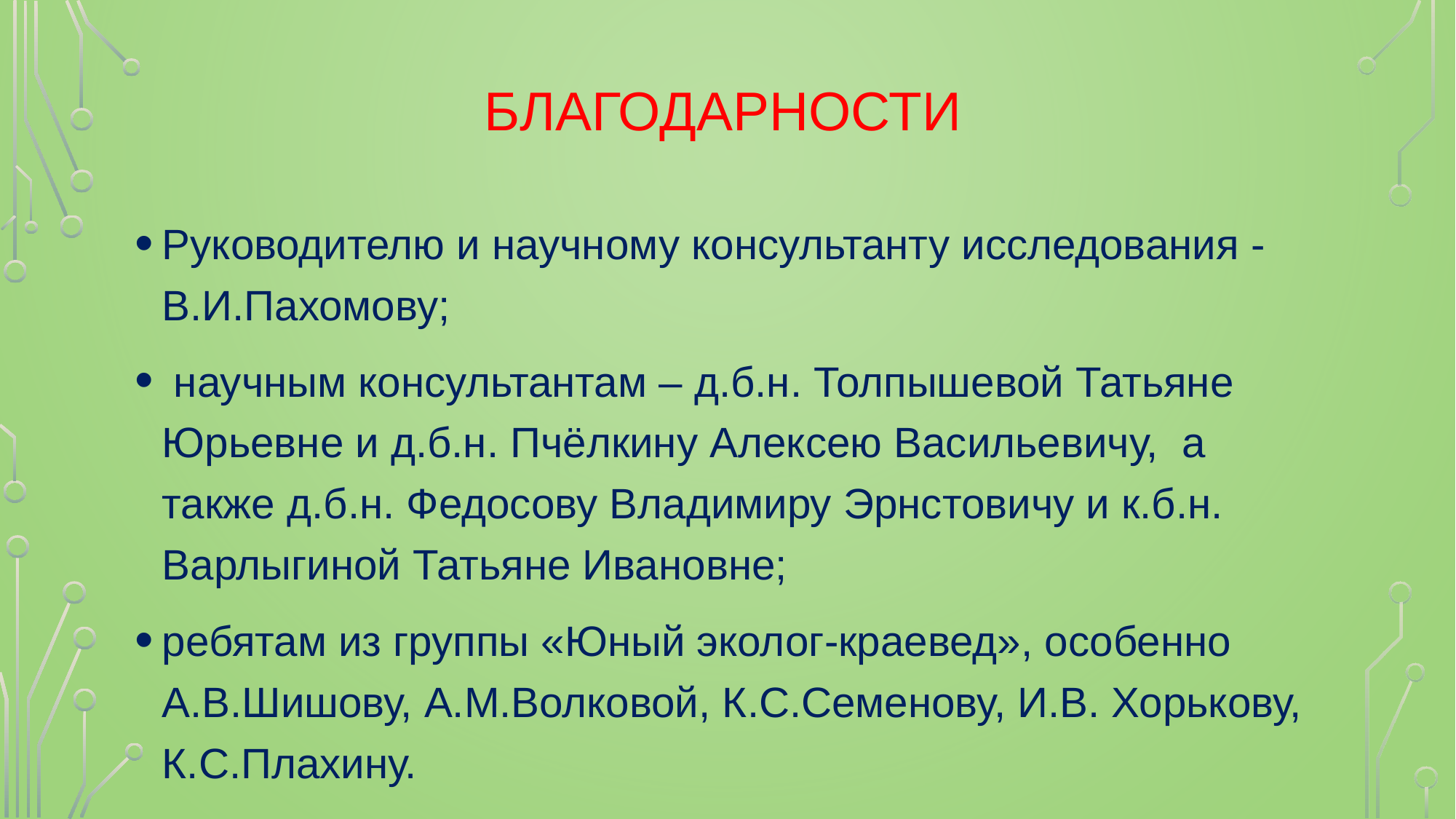

# благодарности
Руководителю и научному консультанту исследования - В.И.Пахомову;
 научным консультантам – д.б.н. Толпышевой Татьяне Юрьевне и д.б.н. Пчёлкину Алексею Васильевичу,  а также д.б.н. Федосову Владимиру Эрнстовичу и к.б.н. Варлыгиной Татьяне Ивановне;
ребятам из группы «Юный эколог-краевед», особенно A.В.Шишову, А.М.Волковой, К.С.Семенову, И.В. Хорькову, К.С.Плахину.